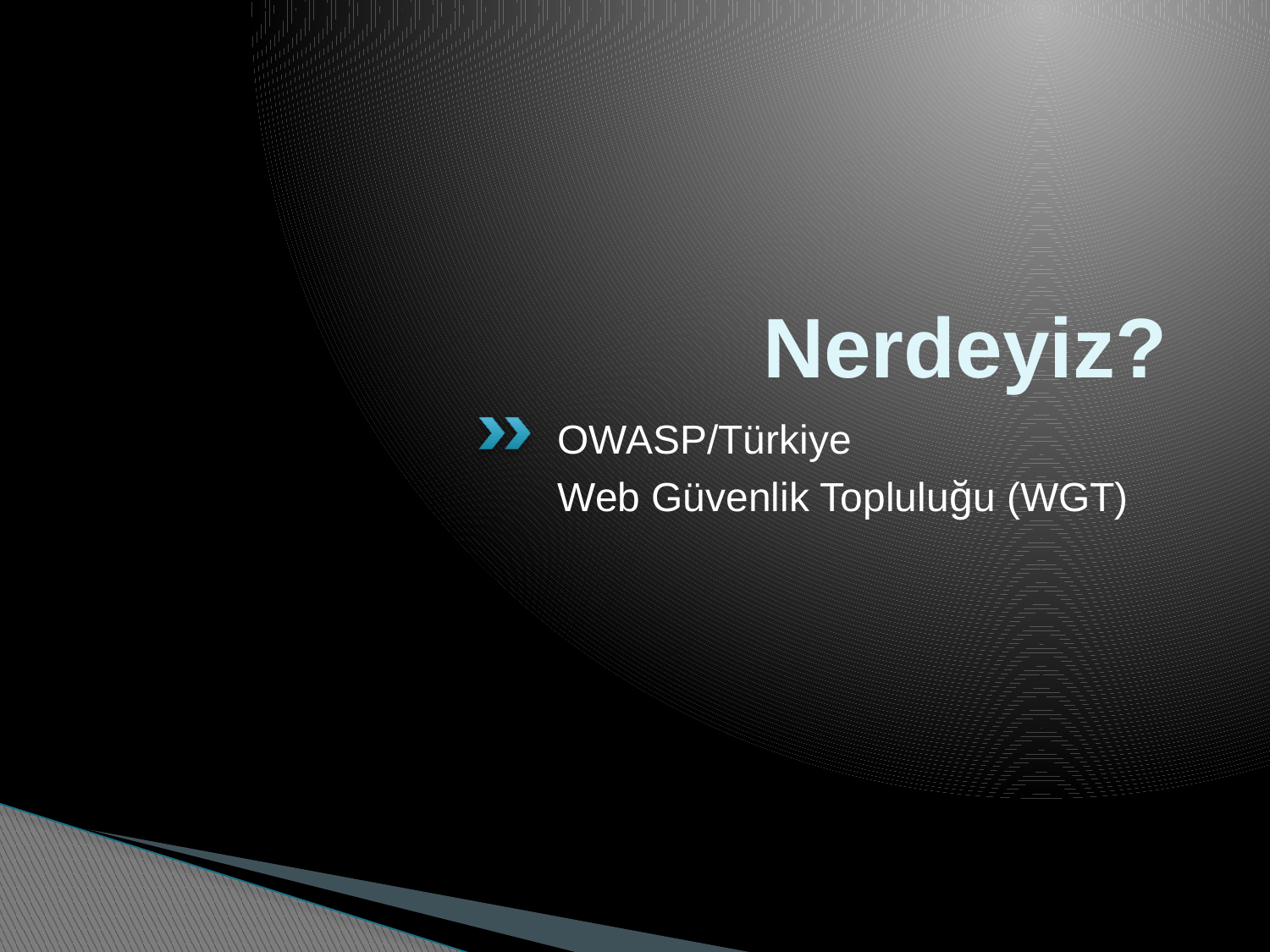

# Nerdeyiz?
OWASP/Türkiye
Web Güvenlik Topluluğu (WGT)